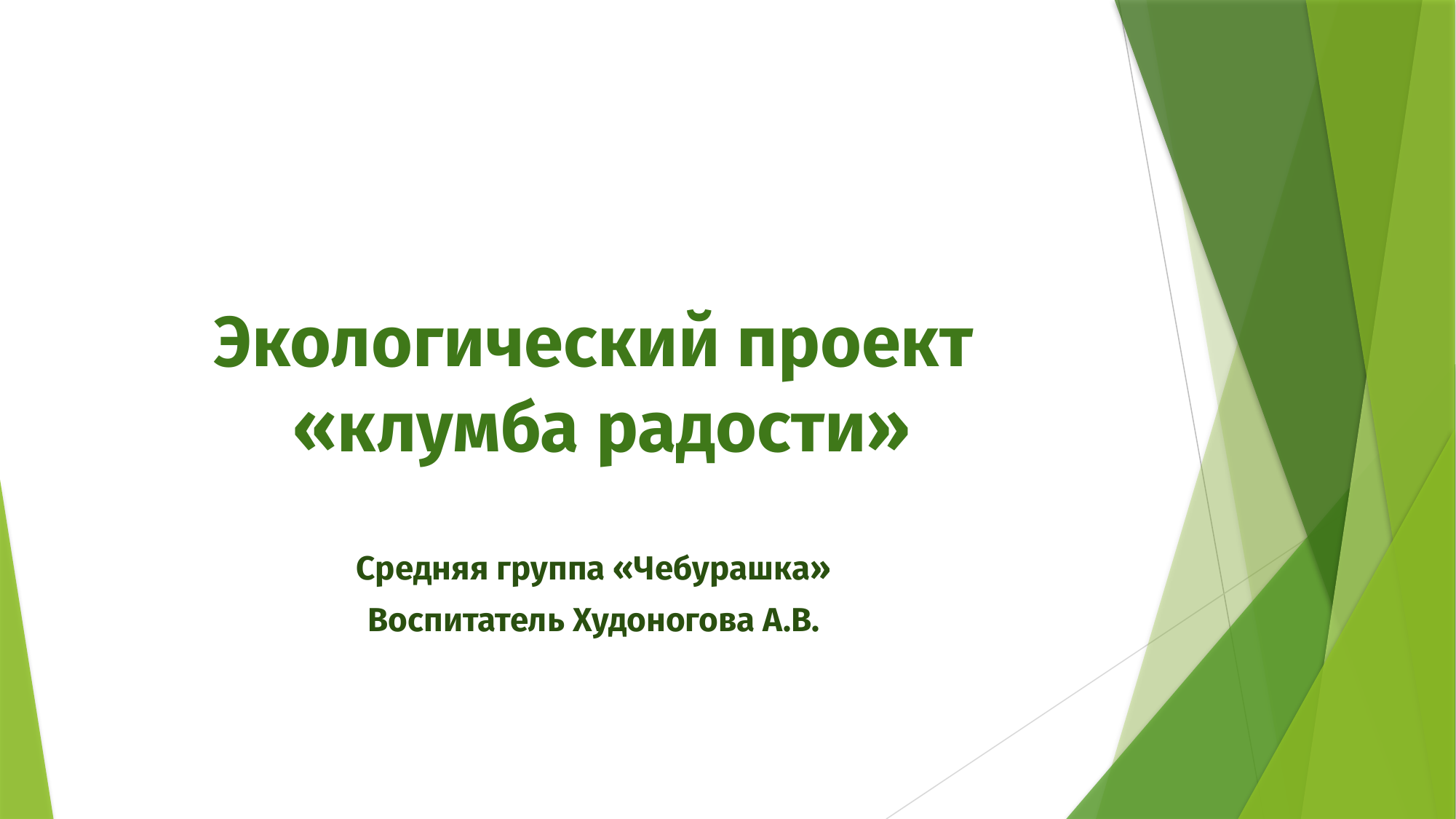

# Экологический проект «клумба радости»
Средняя группа «Чебурашка»
Воспитатель Худоногова А.В.